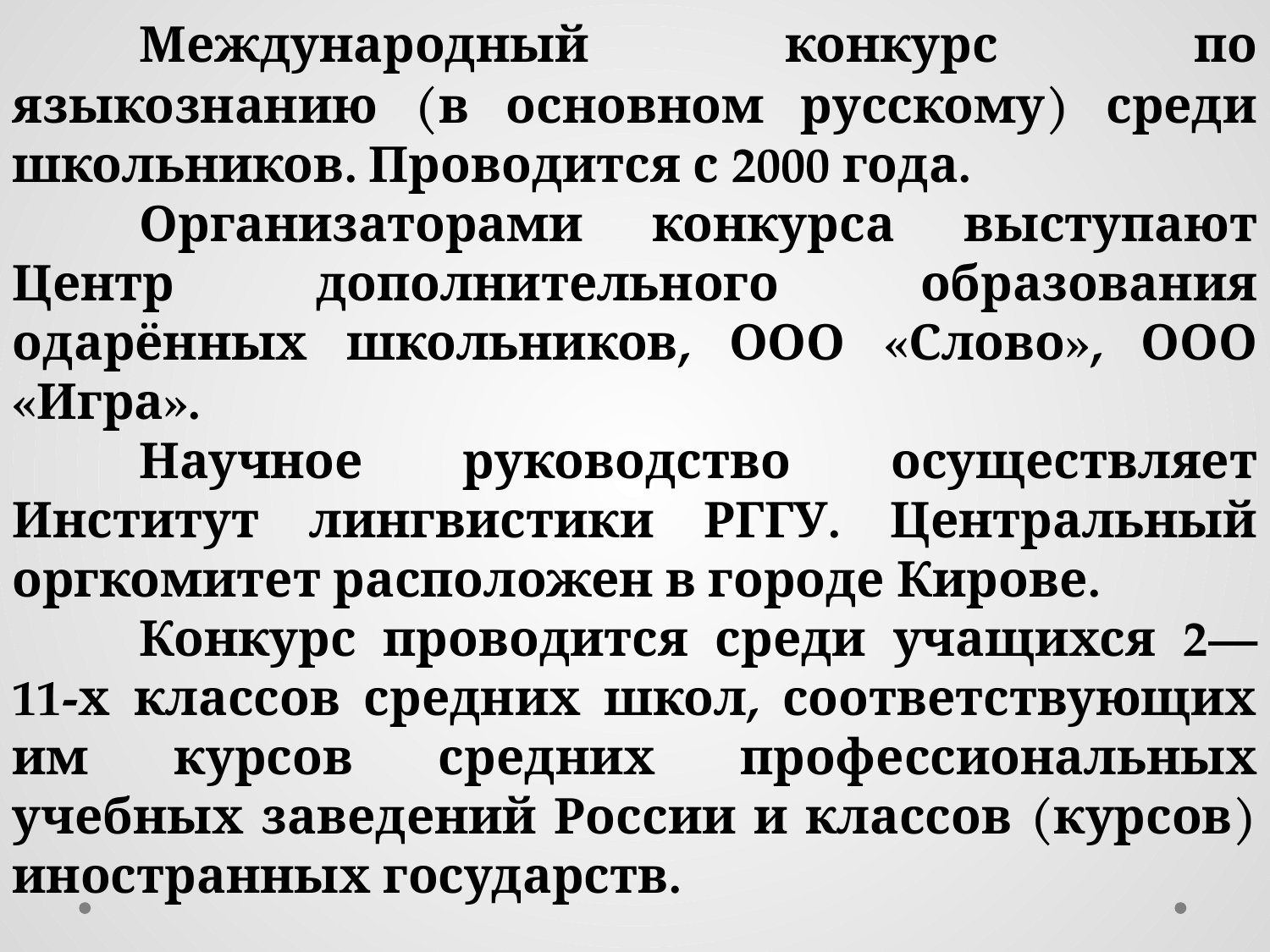

Международный конкурс по языкознанию (в основном русскому) среди школьников. Проводится с 2000 года.
	Организаторами конкурса выступают Центр дополнительного образования одарённых школьников, ООО «Слово», ООО «Игра».
	Научное руководство осуществляет Институт лингвистики РГГУ. Центральный оргкомитет расположен в городе Кирове.
	Конкурс проводится среди учащихся 2—11-х классов средних школ, соответствующих им курсов средних профессиональных учебных заведений России и классов (курсов) иностранных государств.